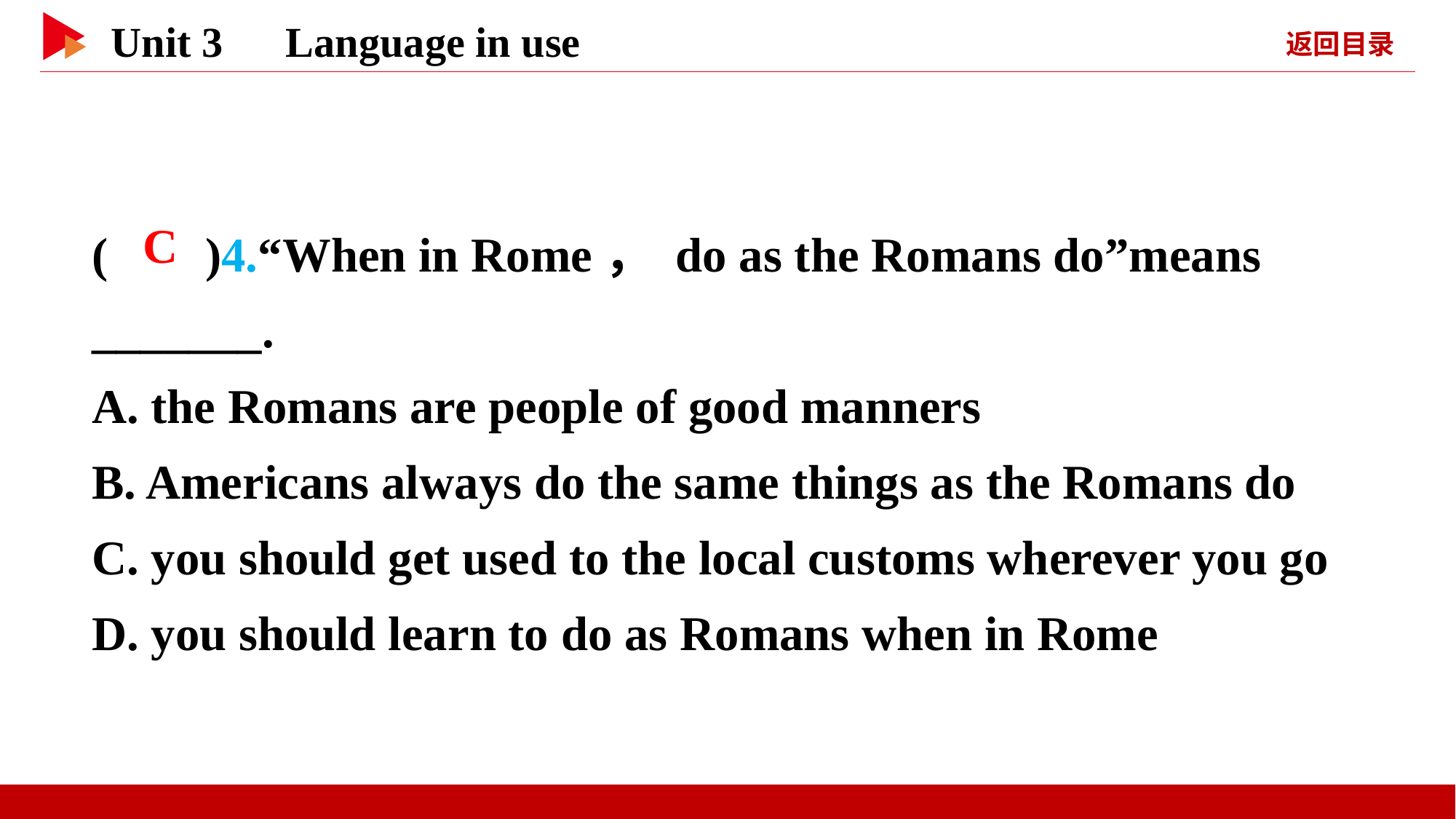

(        )4.“When in Rome， do as the Romans do”means _______.
A. the Romans are people of good manners
B. Americans always do the same things as the Romans do
C. you should get used to the local customs wherever you go
D. you should learn to do as Romans when in Rome
   C